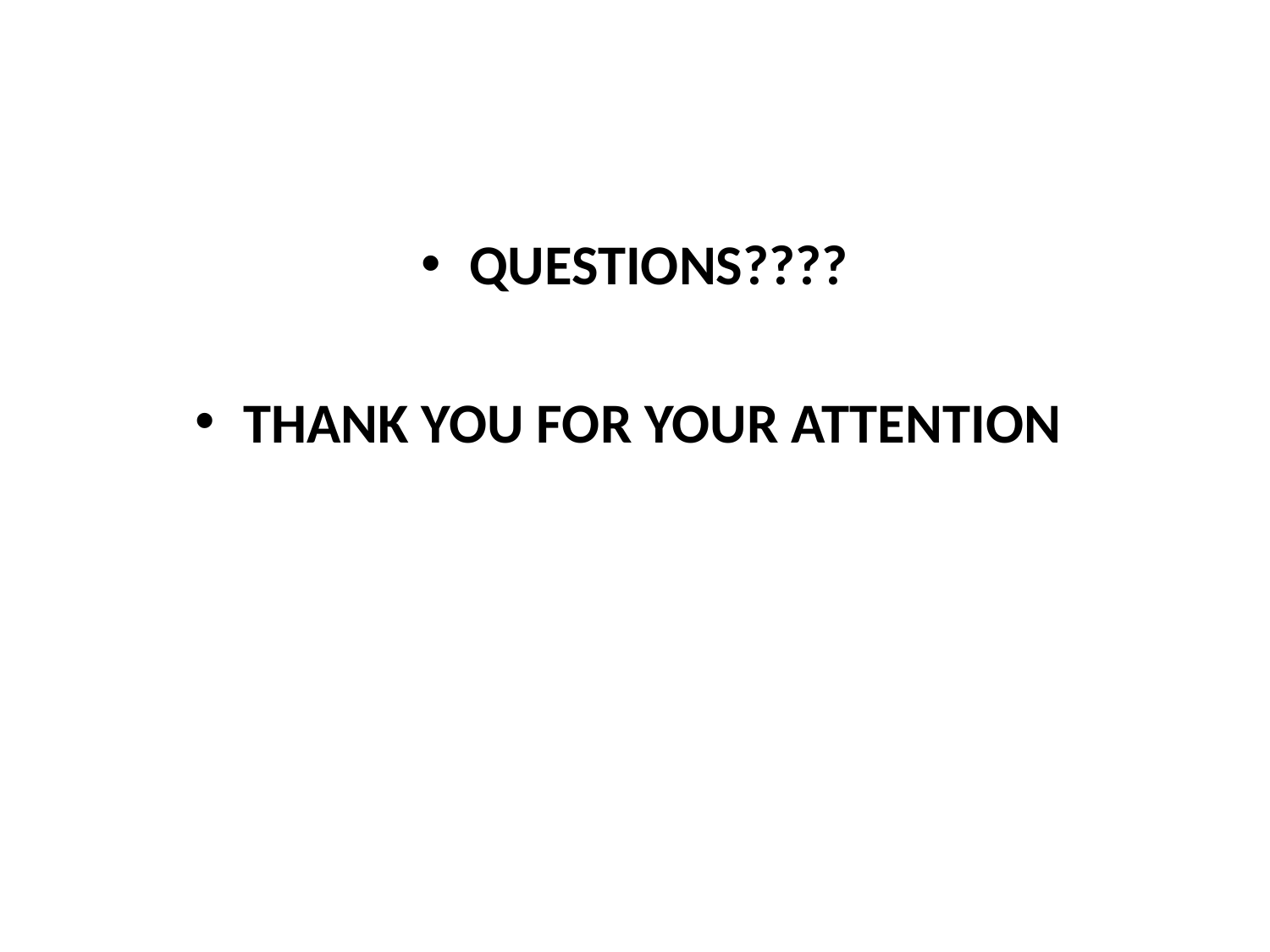

#
QUESTIONS????

THANK YOU FOR YOUR ATTENTION